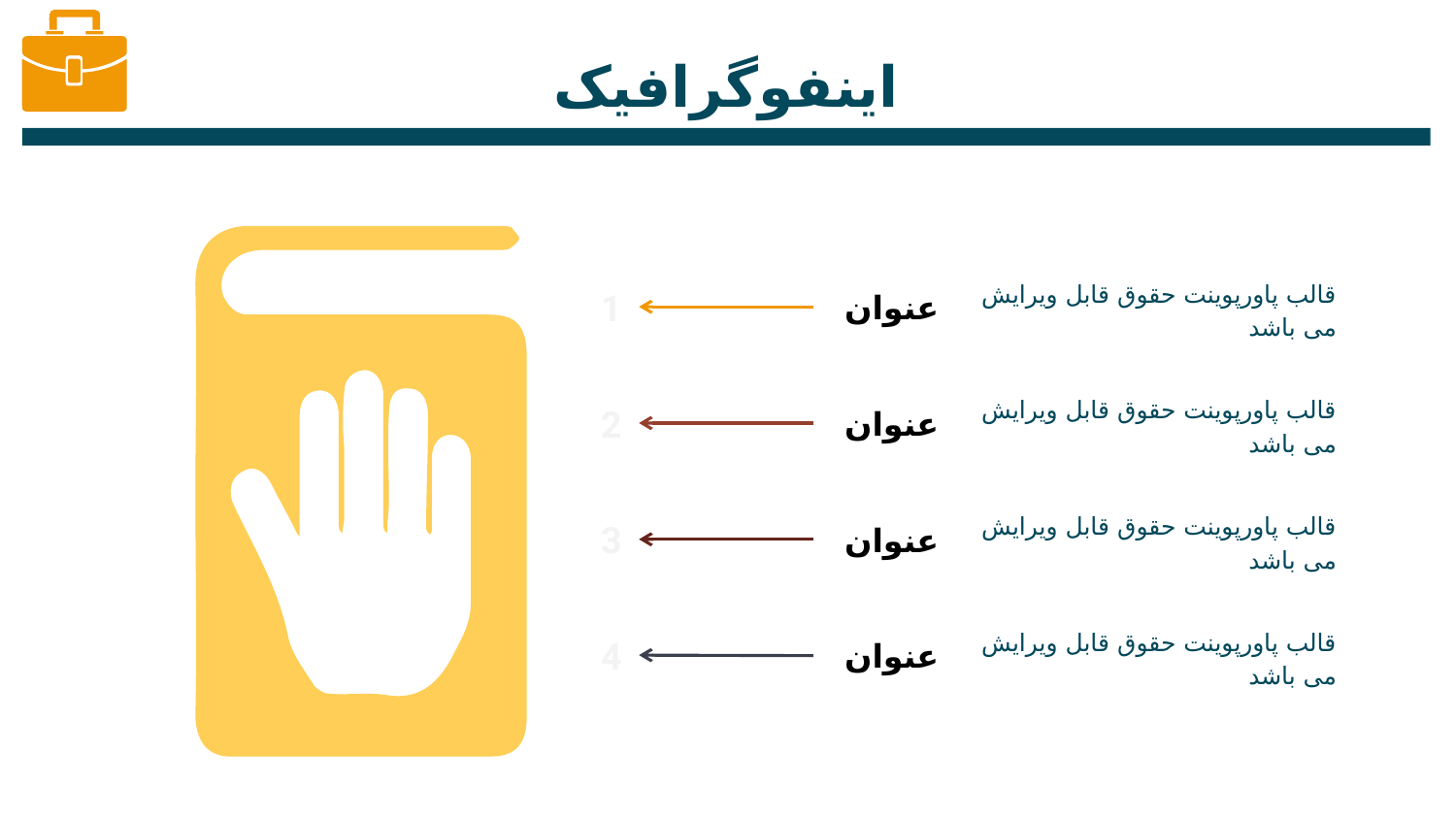

# اینفوگرافیک

قالب پاورپوینت حقوق قابل ویرایش می باشد
1
عنوان
قالب پاورپوینت حقوق قابل ویرایش می باشد
2
عنوان
قالب پاورپوینت حقوق قابل ویرایش می باشد
3
عنوان
قالب پاورپوینت حقوق قابل ویرایش می باشد
4
عنوان